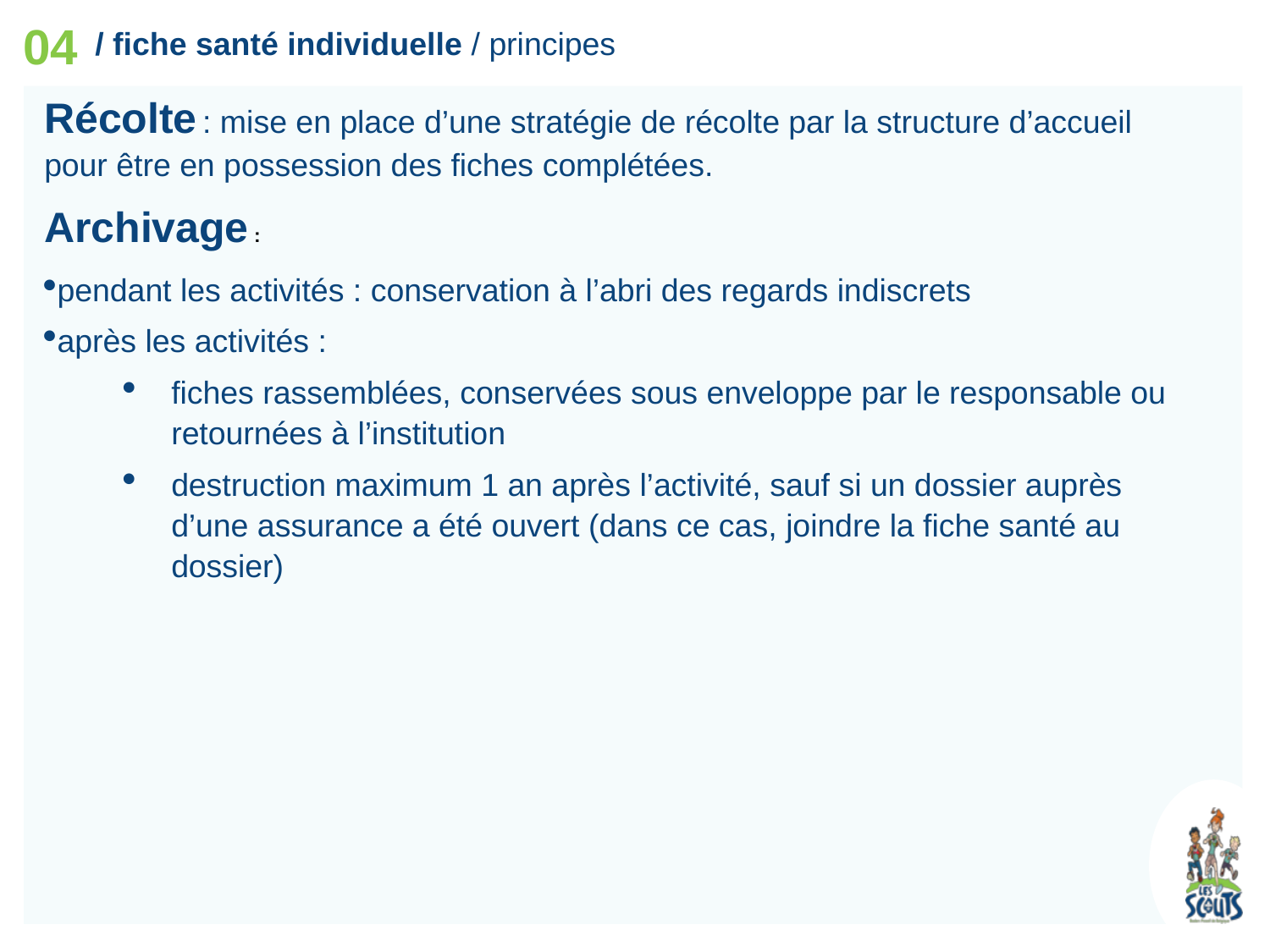

04
/ fiche santé individuelle / principes
Récolte : mise en place d’une stratégie de récolte par la structure d’accueil pour être en possession des fiches complétées.
Archivage :
pendant les activités : conservation à l’abri des regards indiscrets
après les activités :
fiches rassemblées, conservées sous enveloppe par le responsable ou retournées à l’institution
destruction maximum 1 an après l’activité, sauf si un dossier auprès d’une assurance a été ouvert (dans ce cas, joindre la fiche santé au dossier)